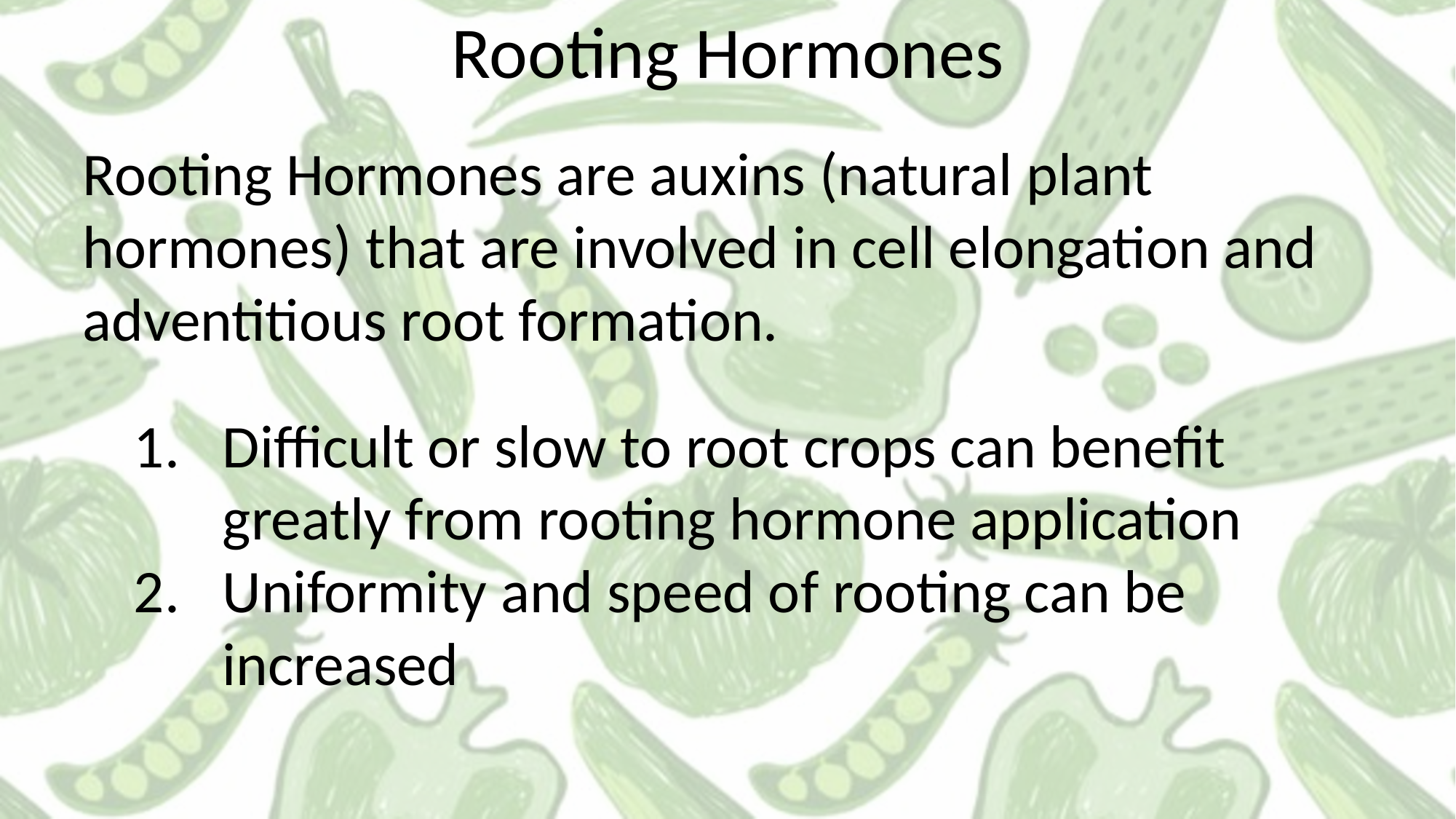

Rooting Hormones
Rooting Hormones are auxins (natural plant hormones) that are involved in cell elongation and adventitious root formation.
Difficult or slow to root crops can benefit greatly from rooting hormone application
Uniformity and speed of rooting can be increased